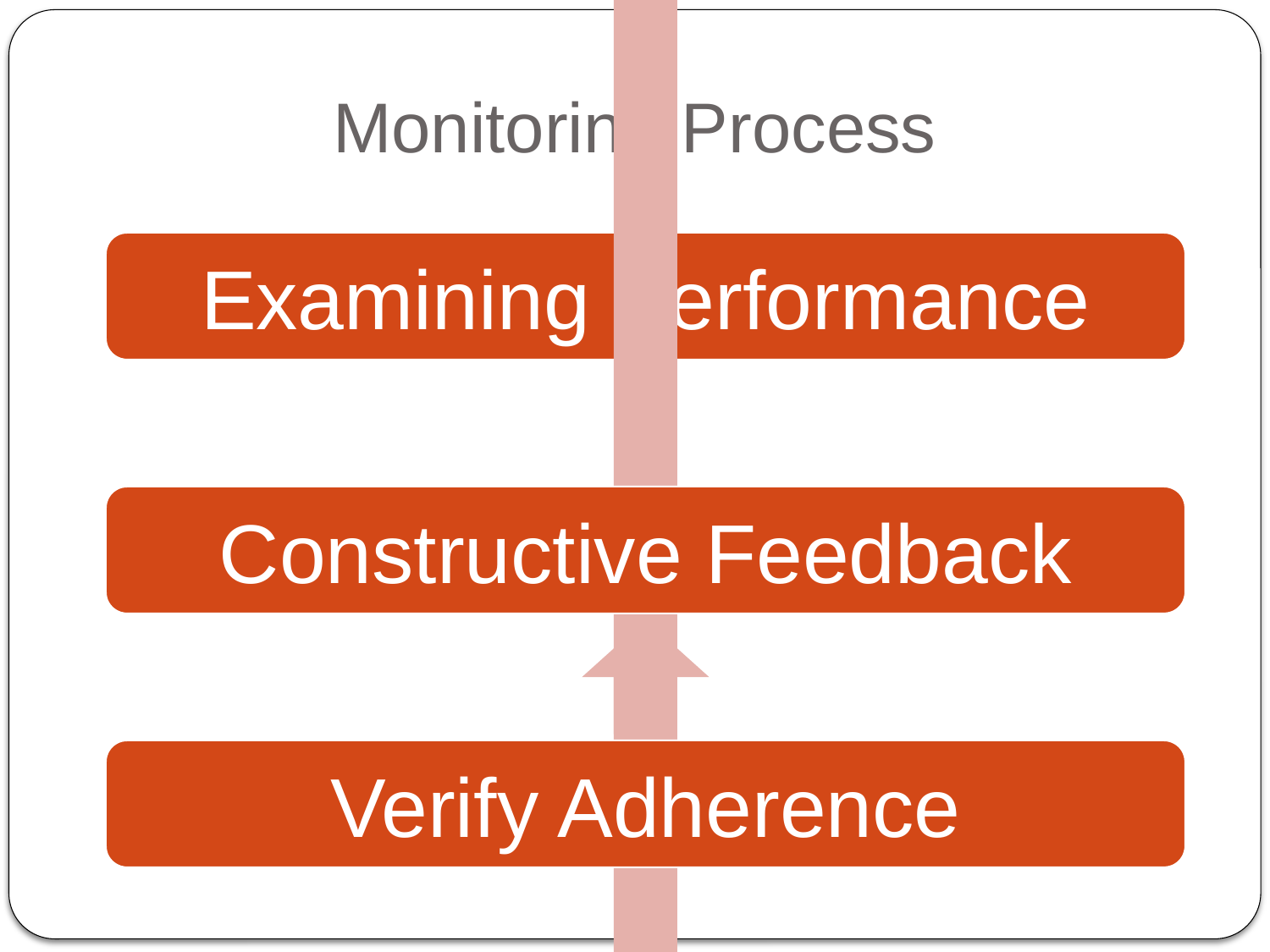

# Monitoring Process
Examining Performance
Constructive Feedback
Verify Adherence